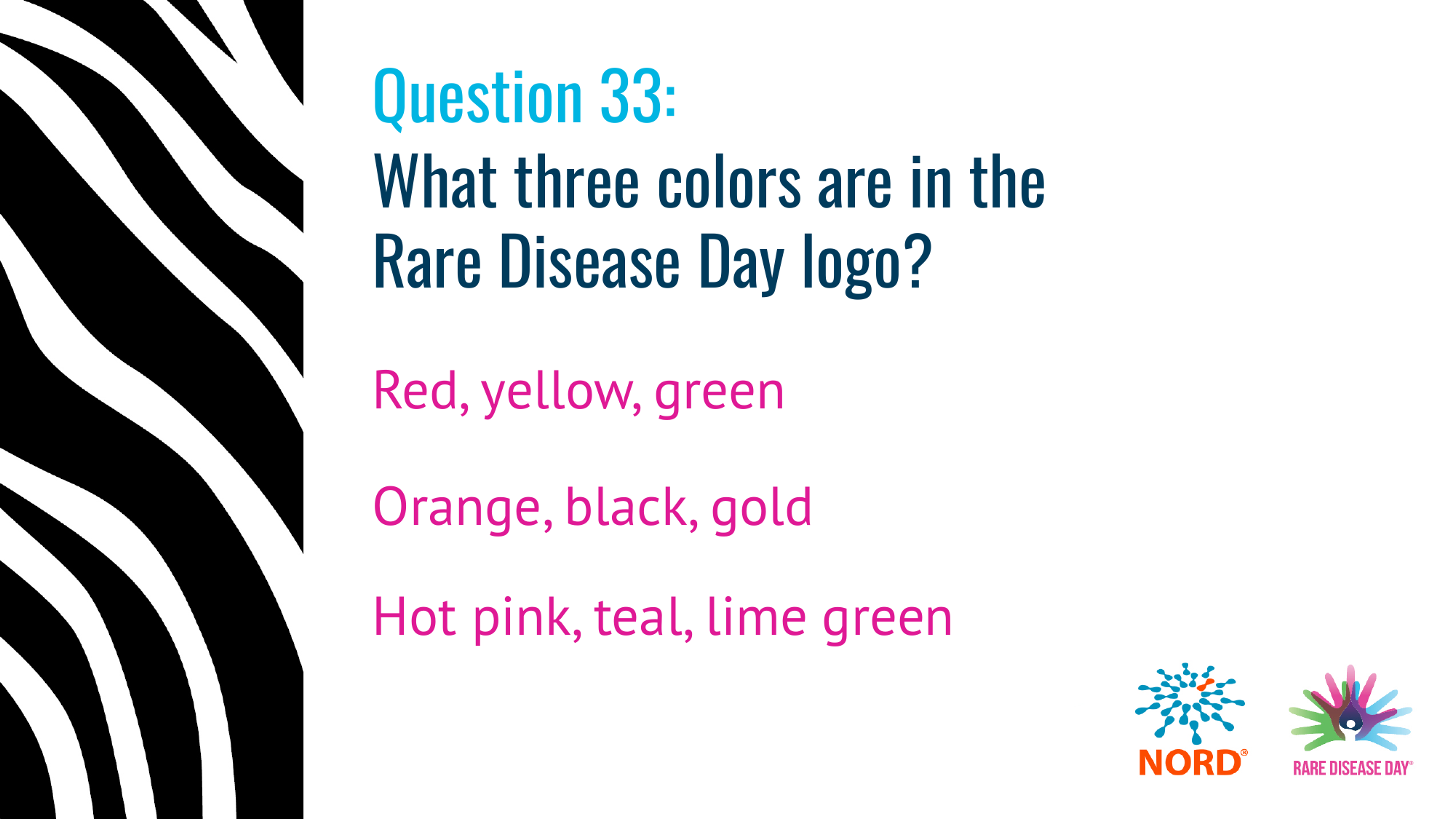

# Question 33:
What three colors are in the
Rare Disease Day logo?
Red, yellow, green
Orange, black, gold
Hot pink, teal, lime green